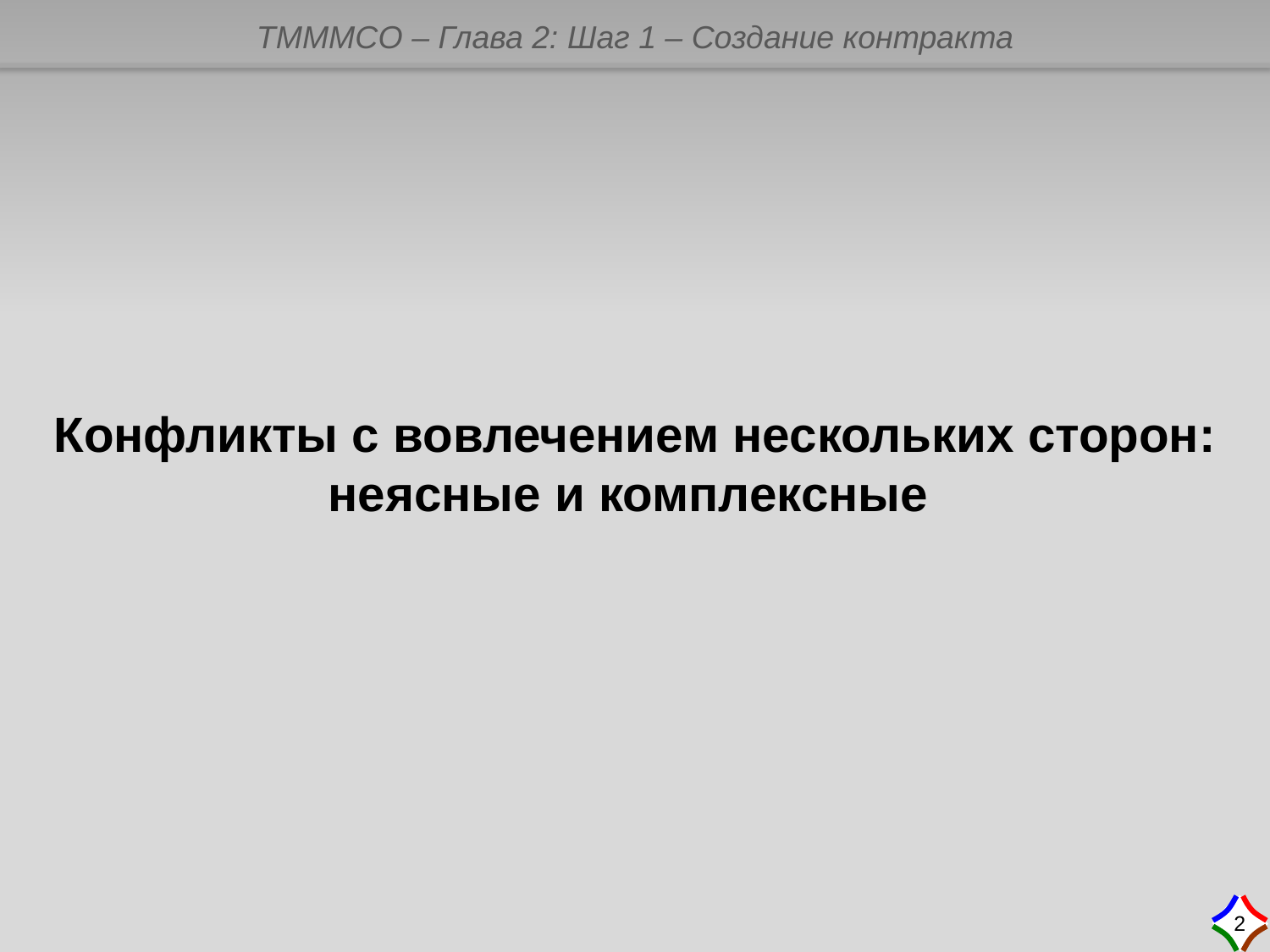

Конфликты с вовлечением нескольких сторон: неясные и комплексные